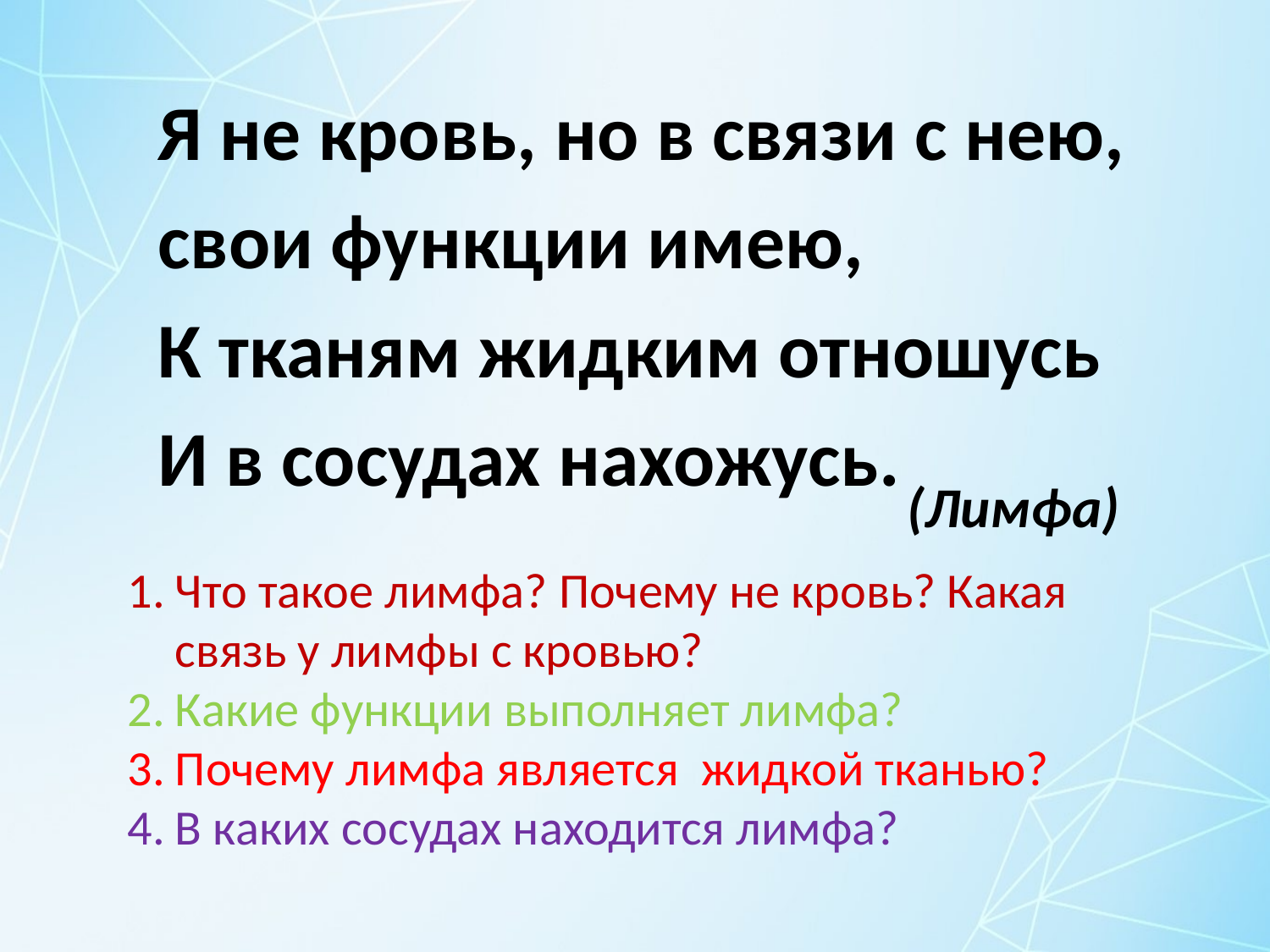

Я не кровь, но в связи с нею,
свои функции имею,
К тканям жидким отношусь
И в сосудах нахожусь.

(Лимфа)

Что такое лимфа? Почему не кровь? Какая связь у лимфы с кровью?
Какие функции выполняет лимфа?
Почему лимфа является  жидкой тканью?
В каких сосудах находится лимфа?